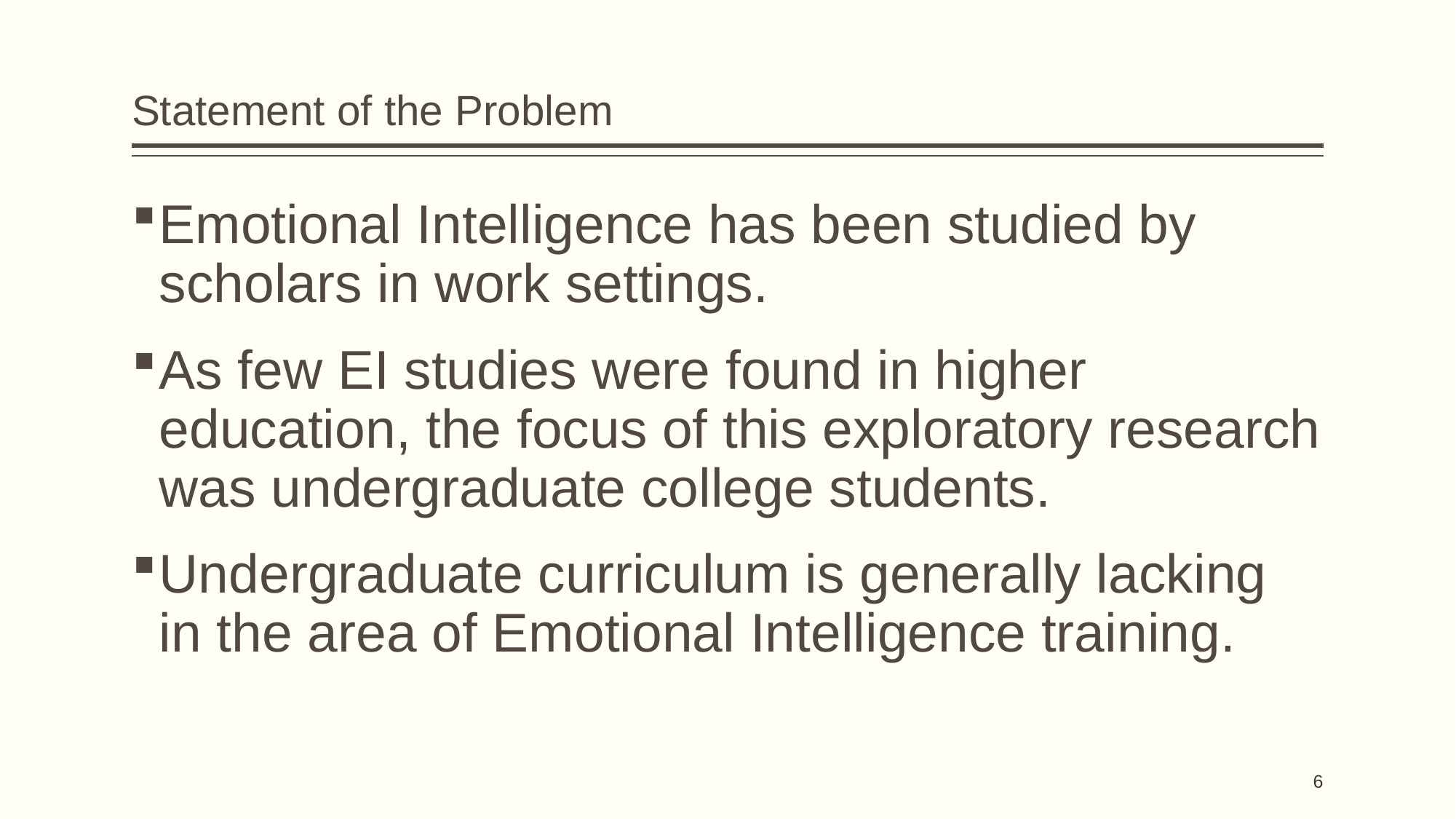

# Statement of the Problem
Emotional Intelligence has been studied by scholars in work settings.
As few EI studies were found in higher education, the focus of this exploratory research was undergraduate college students.
Undergraduate curriculum is generally lacking in the area of Emotional Intelligence training.

6